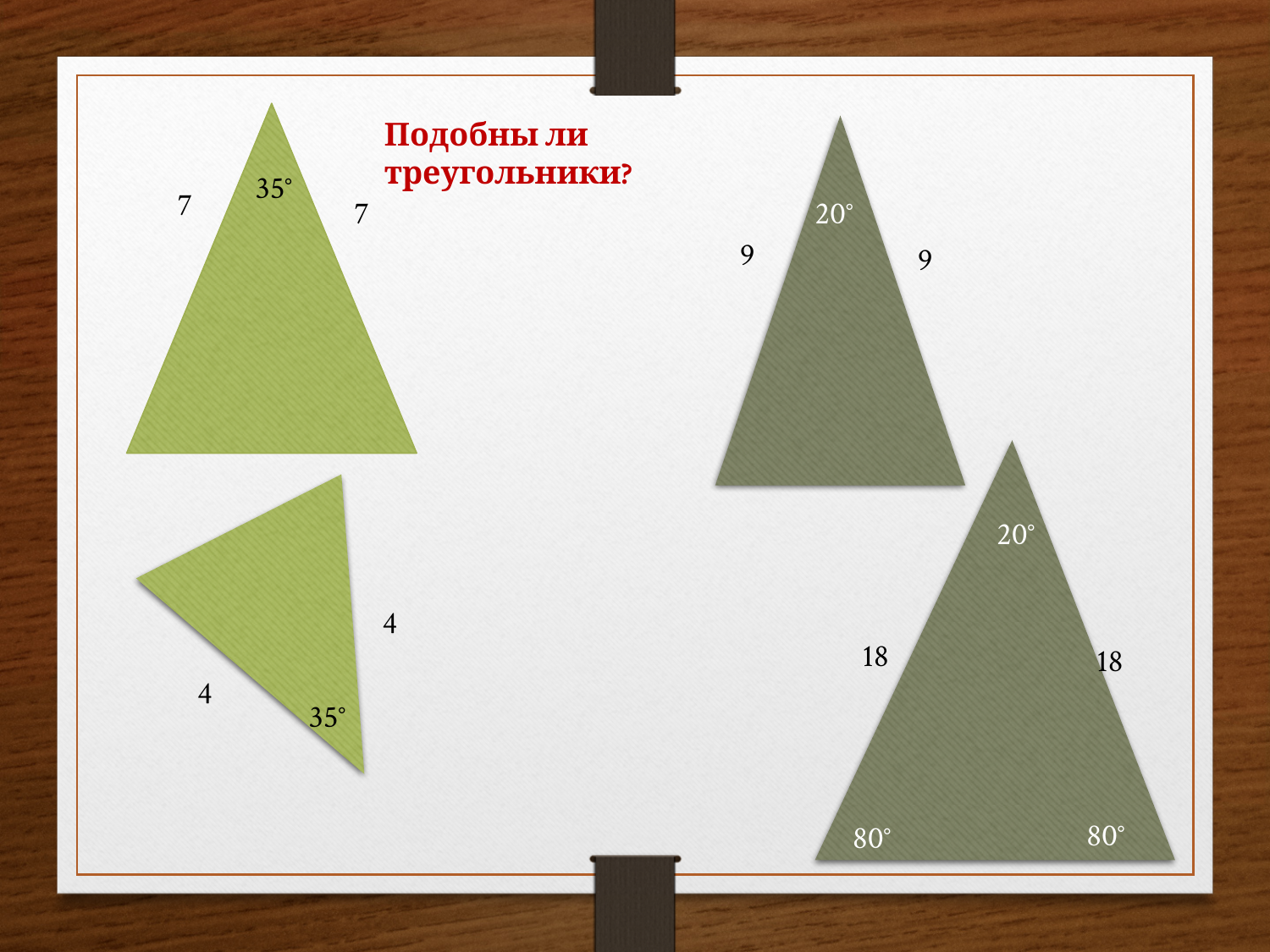

Подобны ли треугольники?

35°
7
7
20°
9
9

20°

4
18
18
4
35°
80°
80°